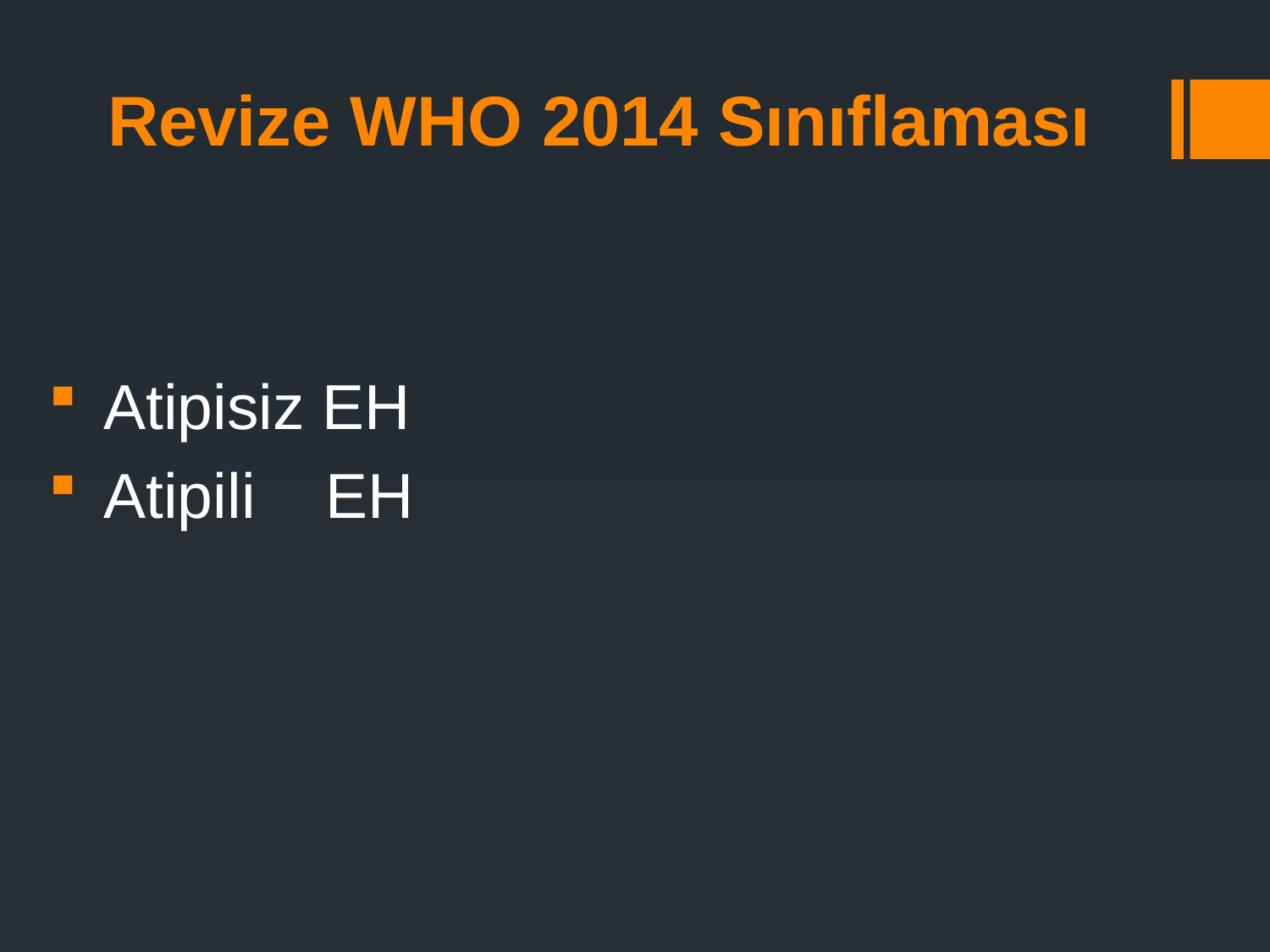

# Revize WHO 2014 Sınıflaması

Atipisiz EH
Atipili    EH